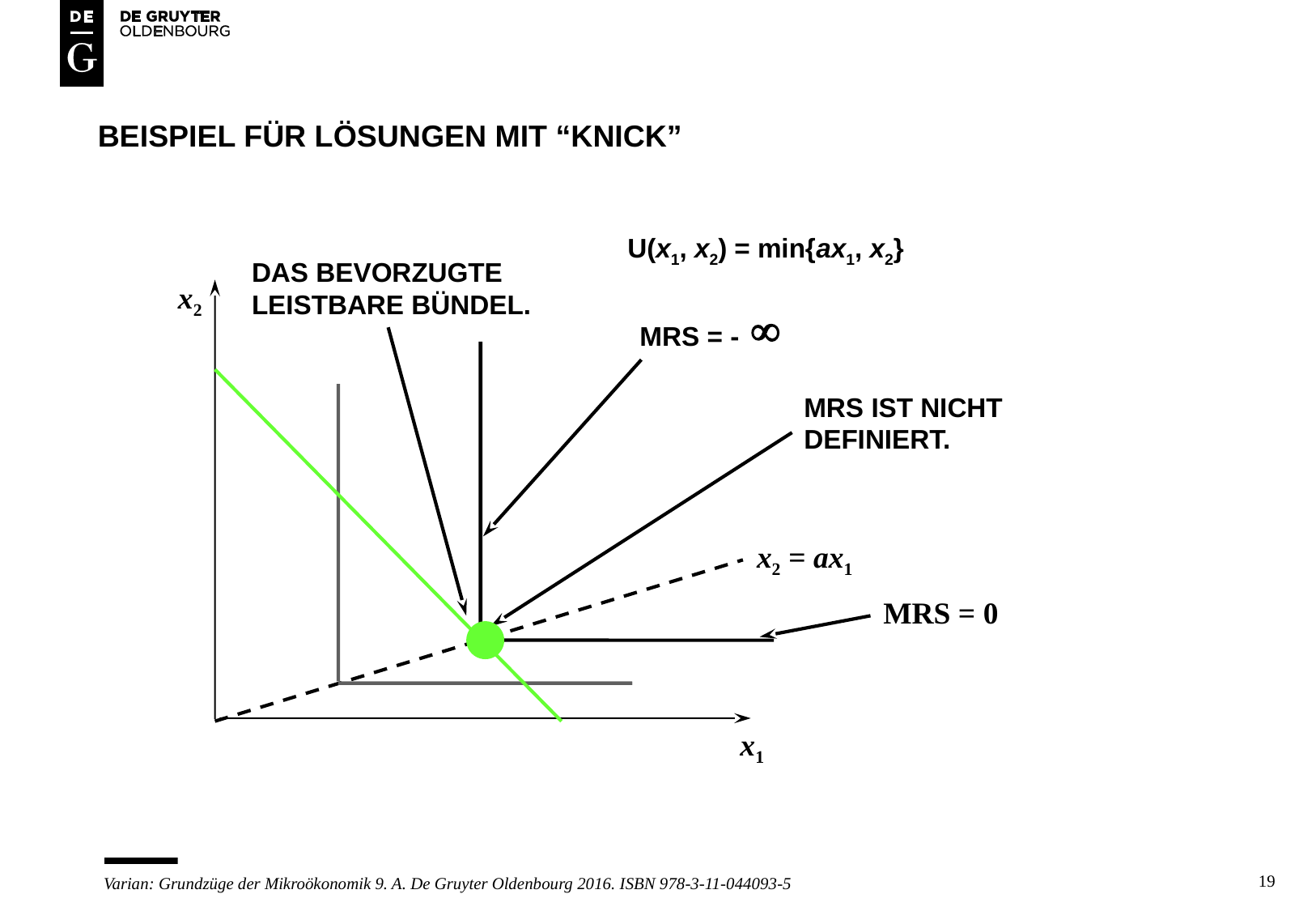

# Beispiel für Lösungen mit “Knick”
U(x1, x2) = min{ax1, x2}
DAS BEVORZUGTE LEISTBARE BÜNDEL.
x2

∞
MRS = -

MRS IST NICHT
DEFINIERT.

x2 = ax1

MRS = 0

x1
19
Varian: Grundzüge der Mikroökonomik 9. A. De Gruyter Oldenbourg 2016. ISBN 978-3-11-044093-5